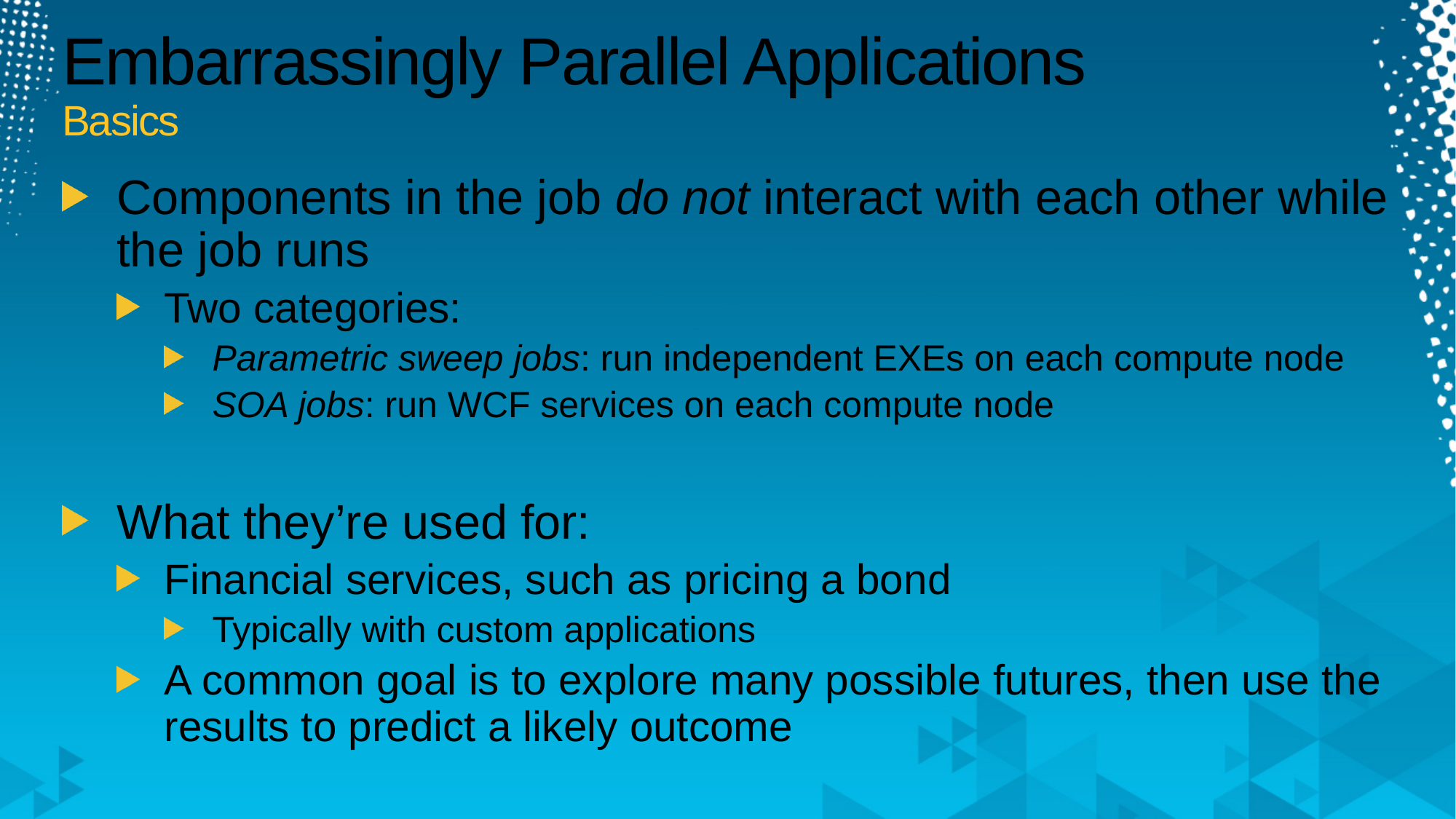

# Embarrassingly Parallel Applications Basics
Components in the job do not interact with each other while the job runs
Two categories:
Parametric sweep jobs: run independent EXEs on each compute node
SOA jobs: run WCF services on each compute node

What they’re used for:
Financial services, such as pricing a bond
Typically with custom applications
A common goal is to explore many possible futures, then use the results to predict a likely outcome